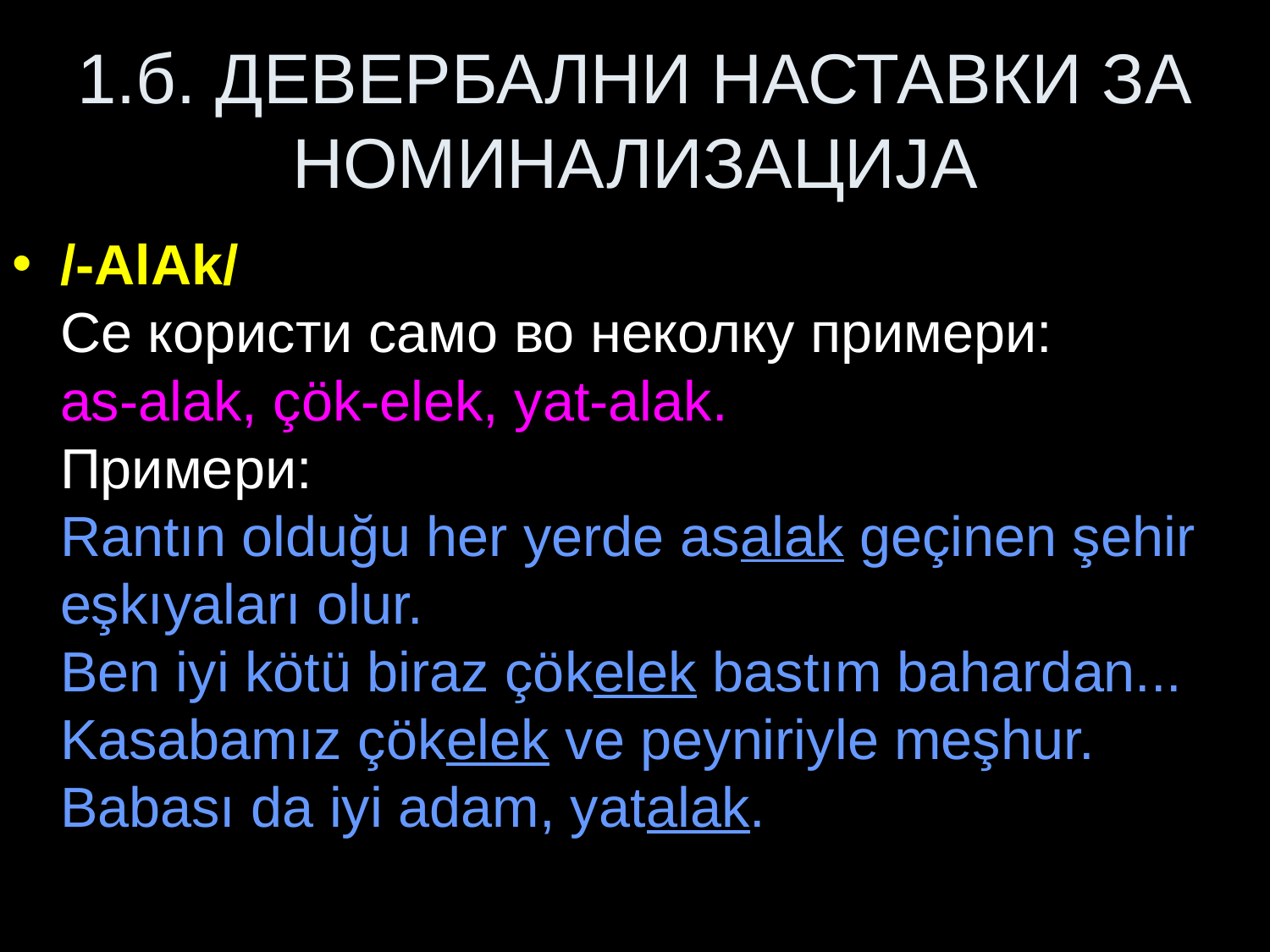

# 1.б. ДЕВЕРБАЛНИ НАСТАВКИ ЗА НОМИНАЛИЗАЦИЈА
/-AlAk/
Се користи само во неколку примери:
as-alak, çök-elek, yat-alak.
Примери:
Rantın olduğu her yerde asalak geçinen şehir eşkıyaları olur.
Ben iyi kötü biraz çökelek bastım bahardan...
Kasabamız çökelek ve peyniriyle meşhur.
Babası da iyi adam, yatalak.